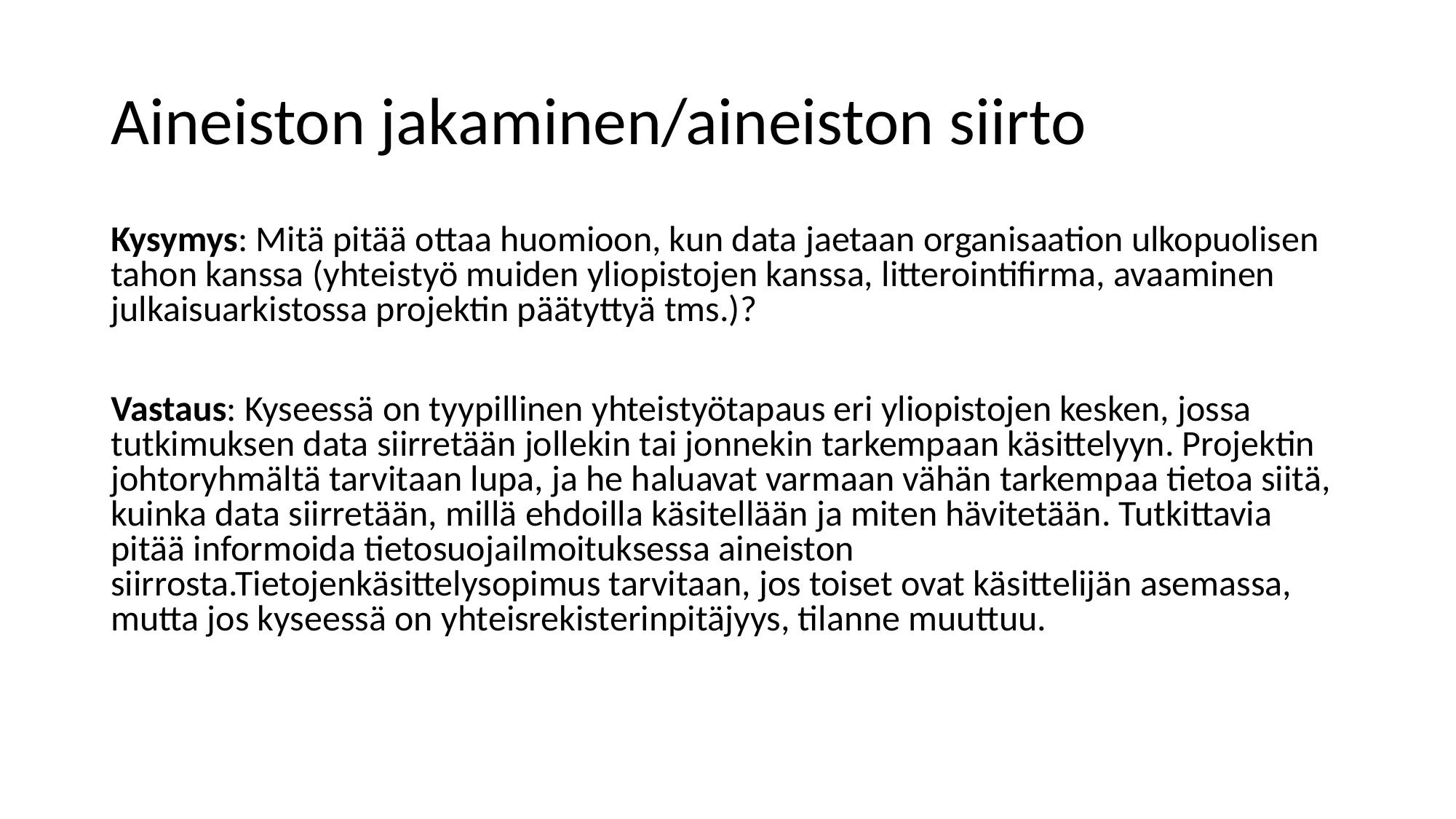

# Aineiston jakaminen/aineiston siirto
Kysymys: Mitä pitää ottaa huomioon, kun data jaetaan organisaation ulkopuolisen tahon kanssa (yhteistyö muiden yliopistojen kanssa, litterointifirma, avaaminen julkaisuarkistossa projektin päätyttyä tms.)?

Vastaus: Kyseessä on tyypillinen yhteistyötapaus eri yliopistojen kesken, jossa tutkimuksen data siirretään jollekin tai jonnekin tarkempaan käsittelyyn. Projektin johtoryhmältä tarvitaan lupa, ja he haluavat varmaan vähän tarkempaa tietoa siitä, kuinka data siirretään, millä ehdoilla käsitellään ja miten hävitetään. Tutkittavia pitää informoida tietosuojailmoituksessa aineiston siirrosta.Tietojenkäsittelysopimus tarvitaan, jos toiset ovat käsittelijän asemassa, mutta jos kyseessä on yhteisrekisterinpitäjyys, tilanne muuttuu.